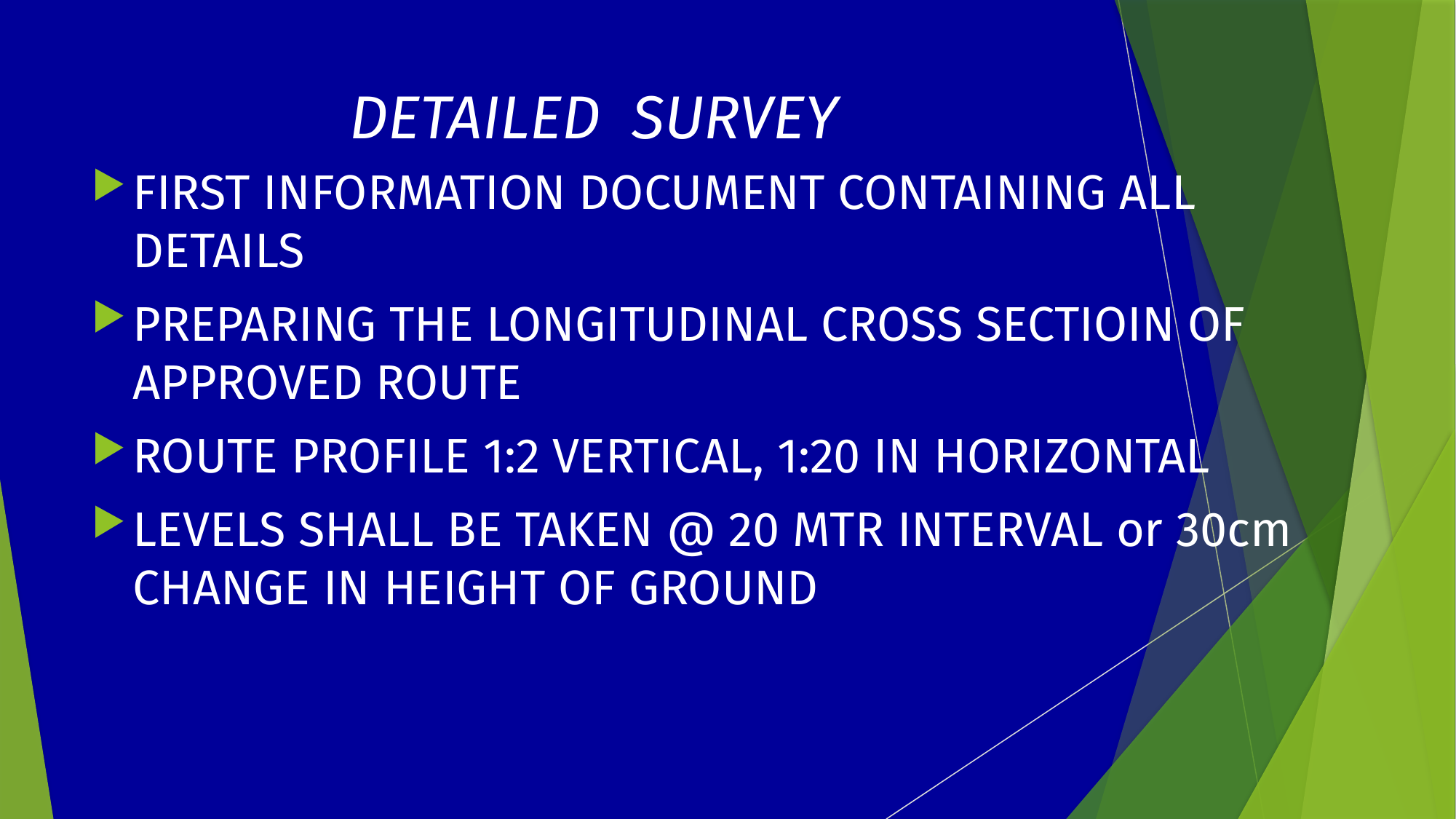

# DETAILED  SURVEY
FIRST INFORMATION DOCUMENT CONTAINING ALL DETAILS
PREPARING THE LONGITUDINAL CROSS SECTIOIN OF APPROVED ROUTE
ROUTE PROFILE 1:2 VERTICAL, 1:20 IN HORIZONTAL
LEVELS SHALL BE TAKEN @ 20 MTR INTERVAL or 30cm CHANGE IN HEIGHT OF GROUND